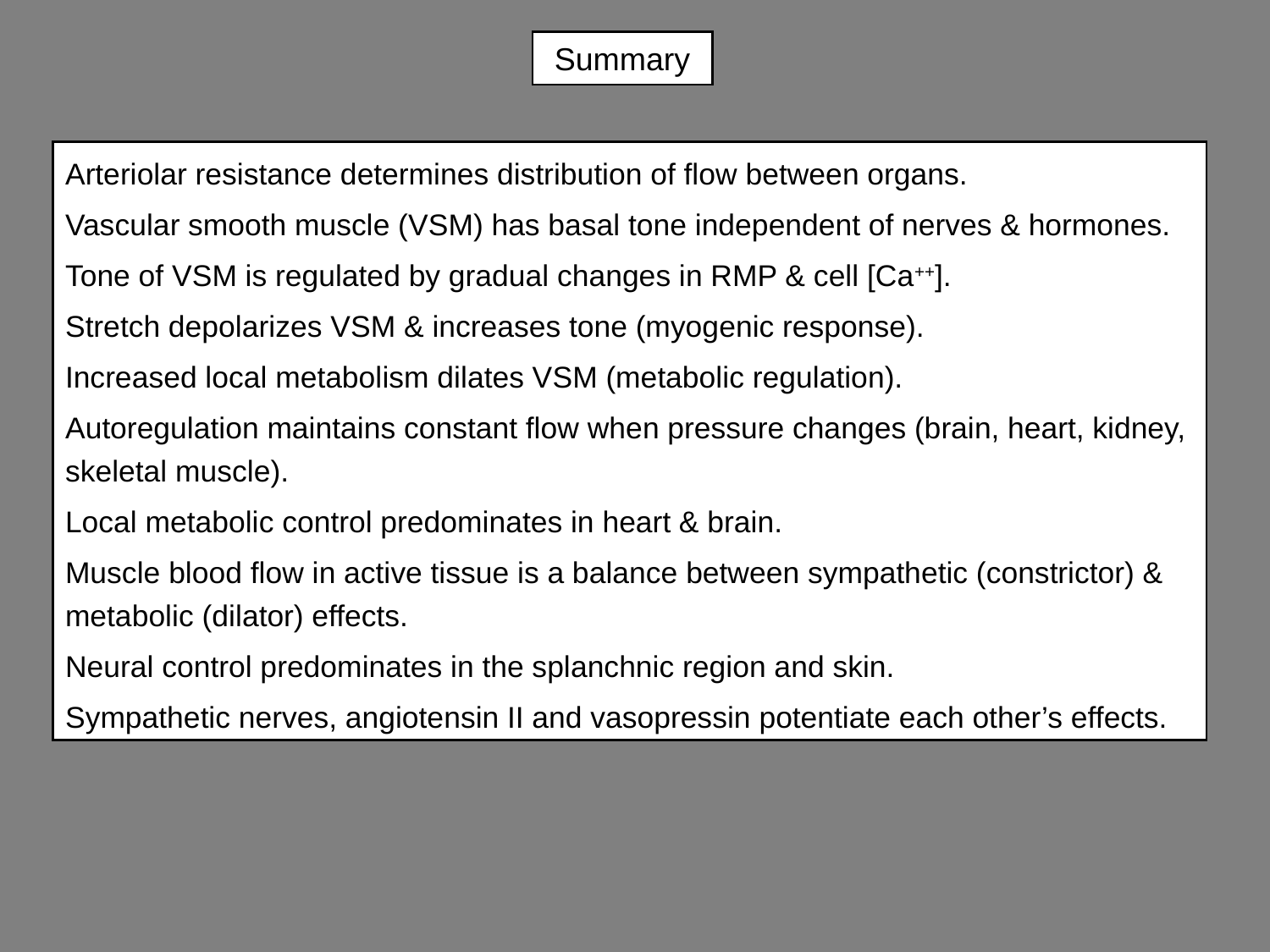

# Summary
Arteriolar resistance determines distribution of flow between organs.
Vascular smooth muscle (VSM) has basal tone independent of nerves & hormones.
Tone of VSM is regulated by gradual changes in RMP & cell [Ca++].
Stretch depolarizes VSM & increases tone (myogenic response).
Increased local metabolism dilates VSM (metabolic regulation).
Autoregulation maintains constant flow when pressure changes (brain, heart, kidney, skeletal muscle).
Local metabolic control predominates in heart & brain.
Muscle blood flow in active tissue is a balance between sympathetic (constrictor) & metabolic (dilator) effects.
Neural control predominates in the splanchnic region and skin.
Sympathetic nerves, angiotensin II and vasopressin potentiate each other’s effects.